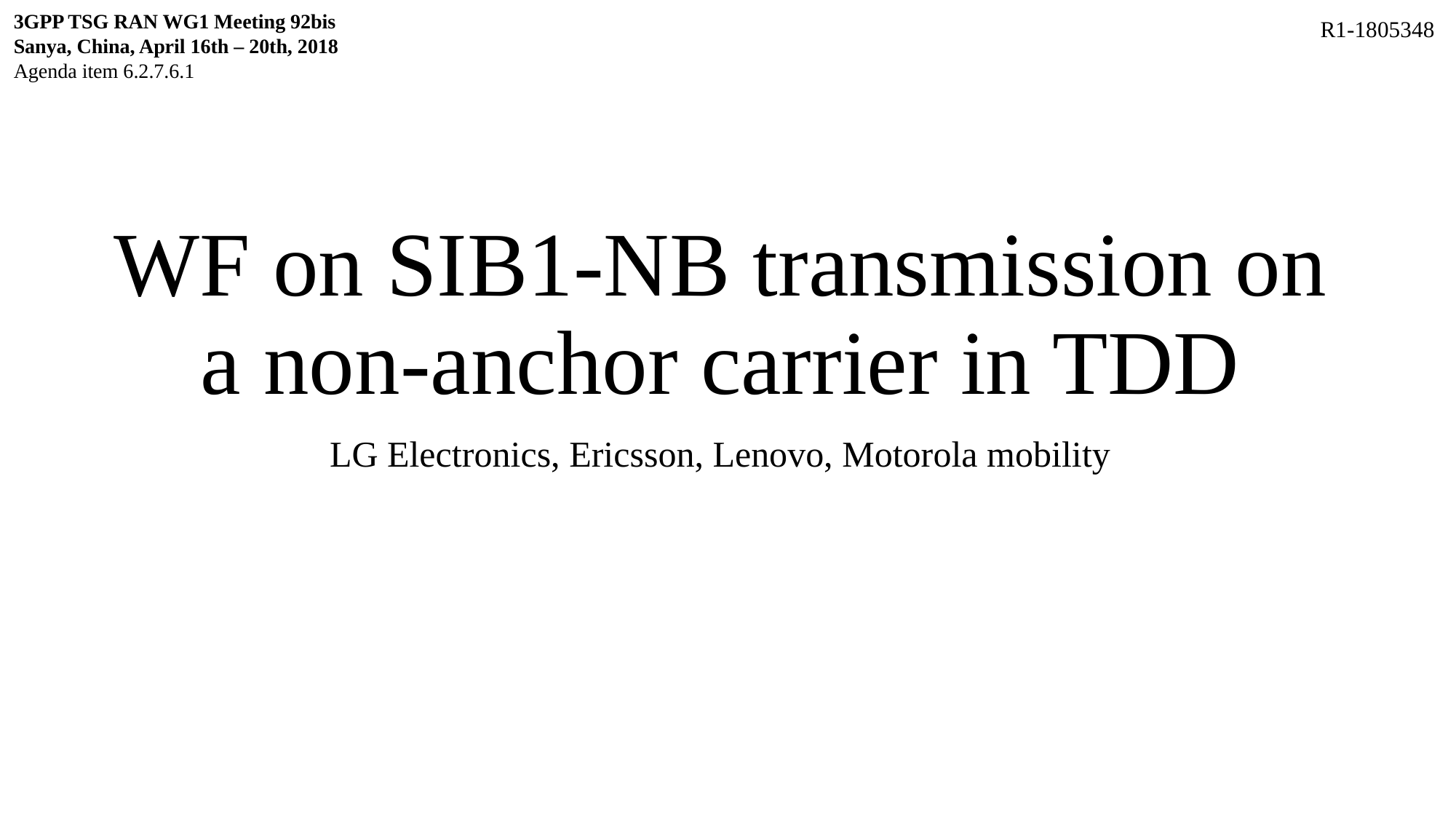

3GPP TSG RAN WG1 Meeting 92bis
Sanya, China, April 16th – 20th, 2018
Agenda item 6.2.7.6.1
R1-1805348
# WF on SIB1-NB transmission on a non-anchor carrier in TDD
LG Electronics, Ericsson, Lenovo, Motorola mobility